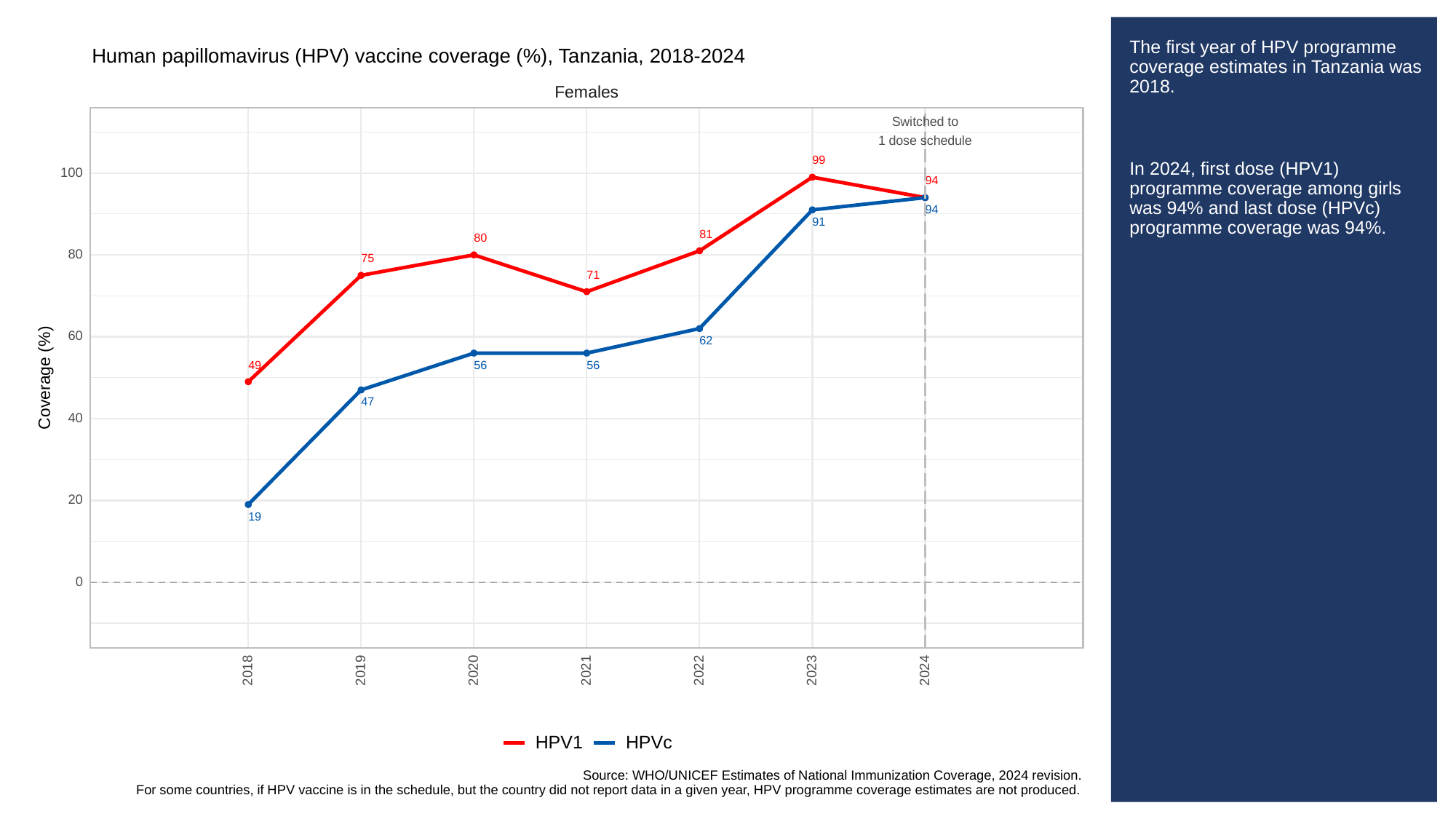

# The first year of HPV programme coverage estimates in Tanzania was 2018.

In 2024, first dose (HPV1) programme coverage among girls was 94% and last dose (HPVc) programme coverage was 94%.

Human papillomavirus (HPV) vaccine coverage (%), Tanzania, 2018-2024
Females

Switched to

1 dose schedule
99
100

94

94

91
81
80

80

75
71

60

62

49
56
56
Coverage (%)

47
40

20

19

0

2023
2018
2019
2020
2021
2022
2024
HPVc
HPV1

Source: WHO/UNICEF Estimates of National Immunization Coverage, 2024 revision.
For some countries, if HPV vaccine is in the schedule, but the country did not report data in a given year, HPV programme coverage estimates are not produced.